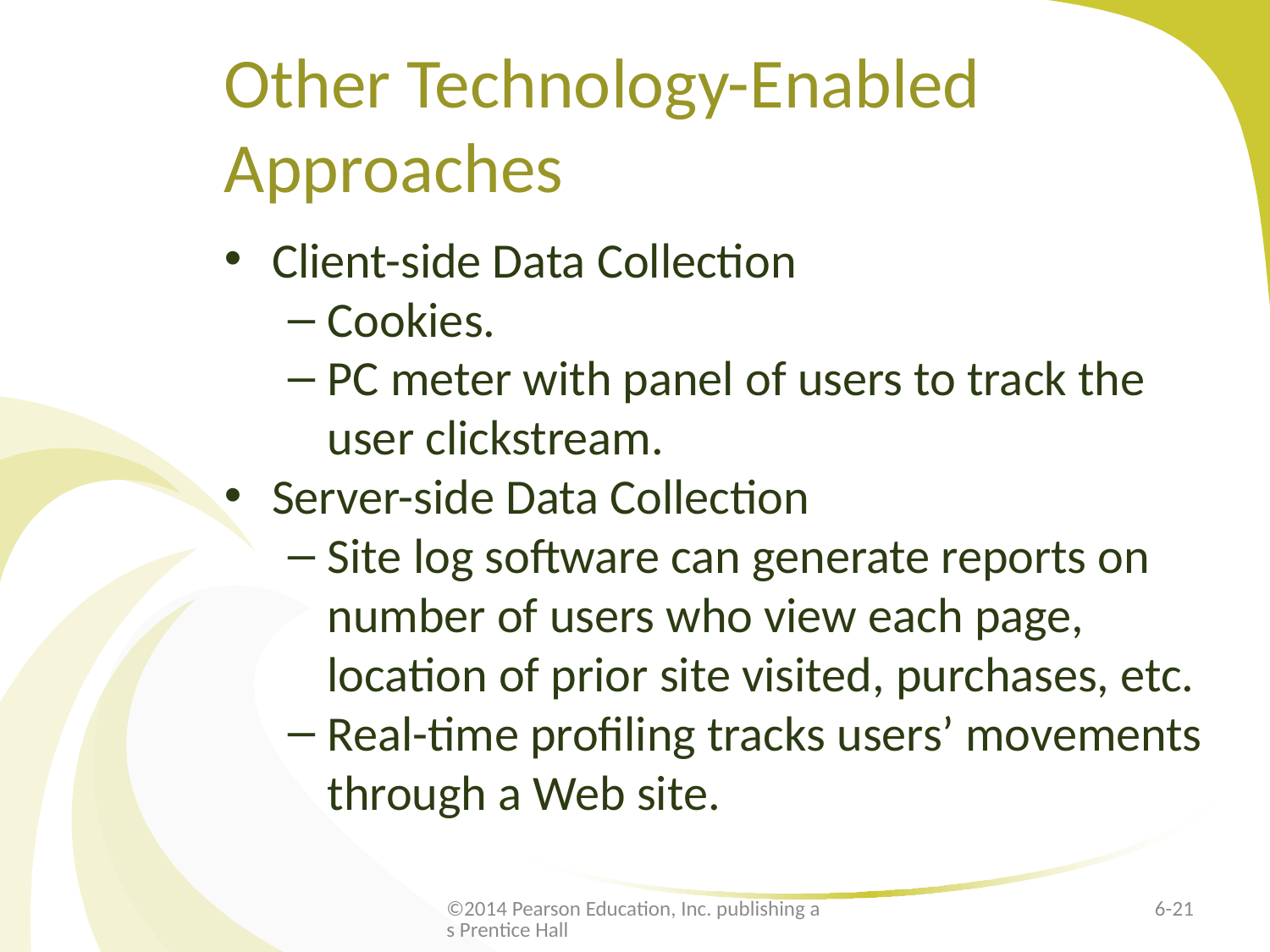

# Other Technology-Enabled Approaches
Client-side Data Collection
Cookies.
PC meter with panel of users to track the user clickstream.
Server-side Data Collection
Site log software can generate reports on number of users who view each page, location of prior site visited, purchases, etc.
Real-time profiling tracks users’ movements through a Web site.
©2014 Pearson Education, Inc. publishing as Prentice Hall
6-21